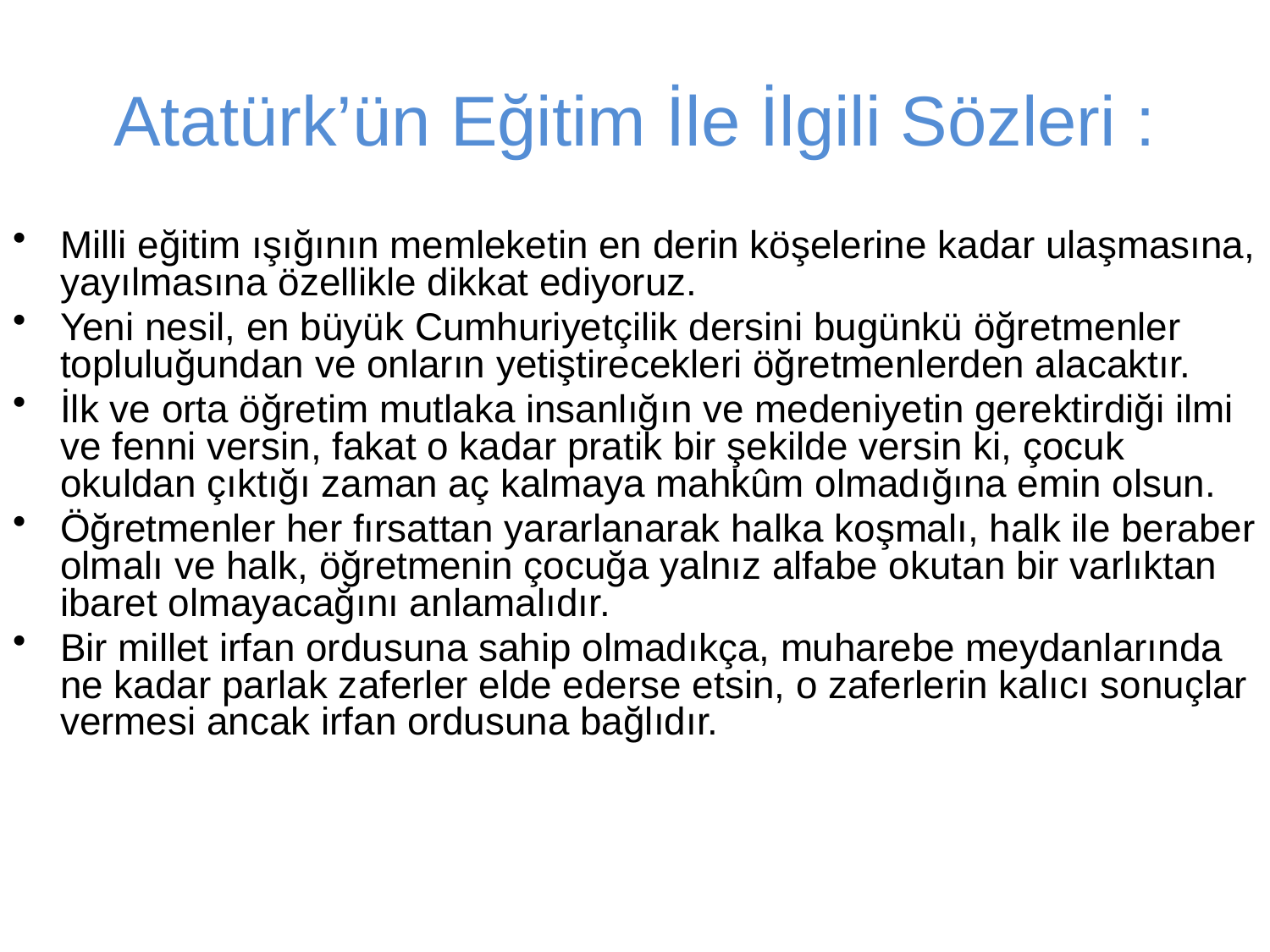

Atatürk’ün Eğitim İle İlgili Sözleri :
Milli eğitim ışığının memleketin en derin köşelerine kadar ulaşmasına, yayılmasına özellikle dikkat ediyoruz.
Yeni nesil, en büyük Cumhuriyetçilik dersini bugünkü öğretmenler topluluğundan ve onların yetiştirecekleri öğretmenlerden alacaktır.
İlk ve orta öğretim mutlaka insanlığın ve medeniyetin gerektirdiği ilmi ve fenni versin, fakat o kadar pratik bir şekilde versin ki, çocuk okuldan çıktığı zaman aç kalmaya mahkûm olmadığına emin olsun.
Öğretmenler her fırsattan yararlanarak halka koşmalı, halk ile beraber olmalı ve halk, öğretmenin çocuğa yalnız alfabe okutan bir varlıktan ibaret olmayacağını anlamalıdır.
Bir millet irfan ordusuna sahip olmadıkça, muharebe meydanlarında ne kadar parlak zaferler elde ederse etsin, o zaferlerin kalıcı sonuçlar vermesi ancak irfan ordusuna bağlıdır.